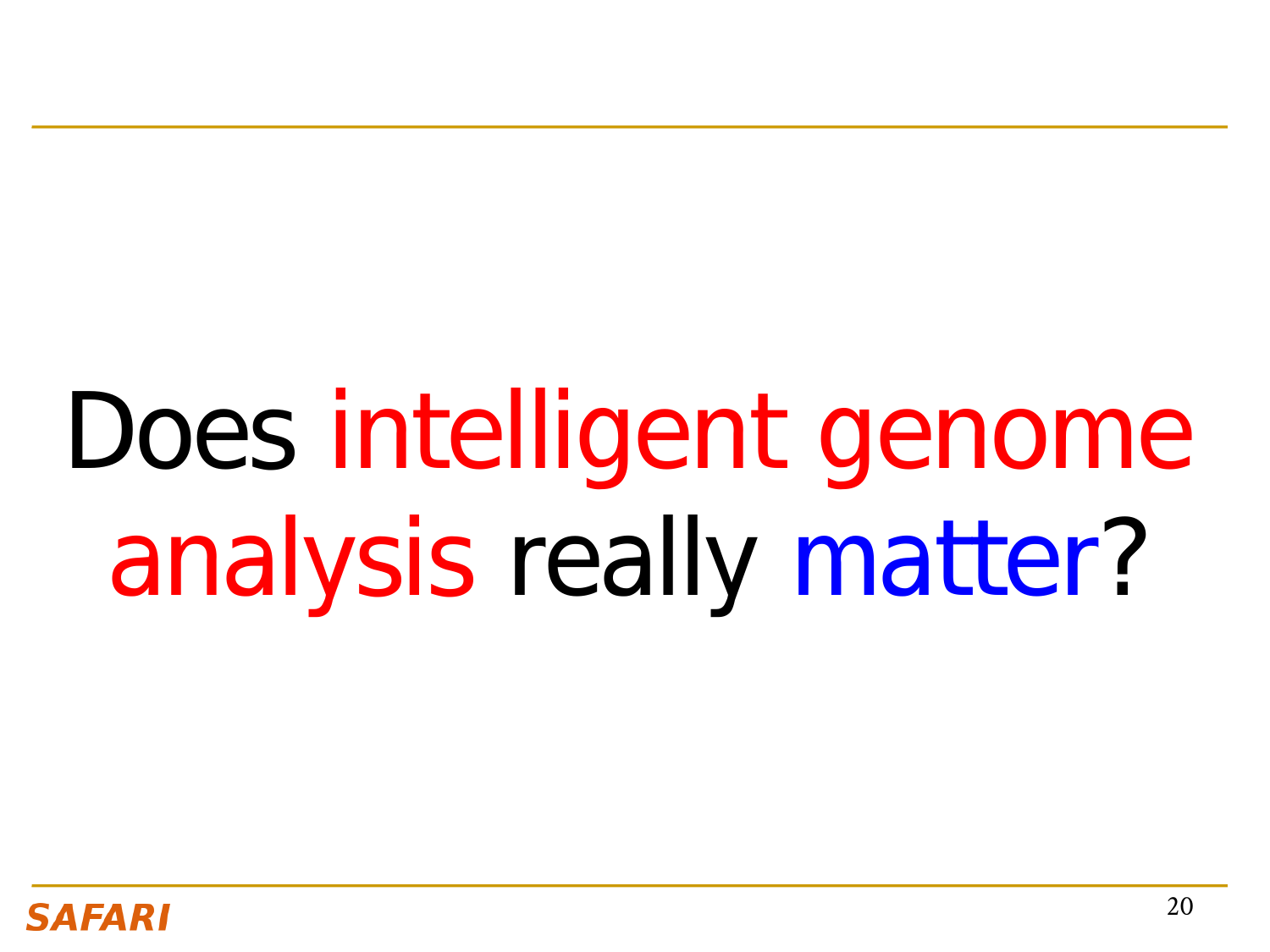

#
Does intelligent genome analysis really matter?
20